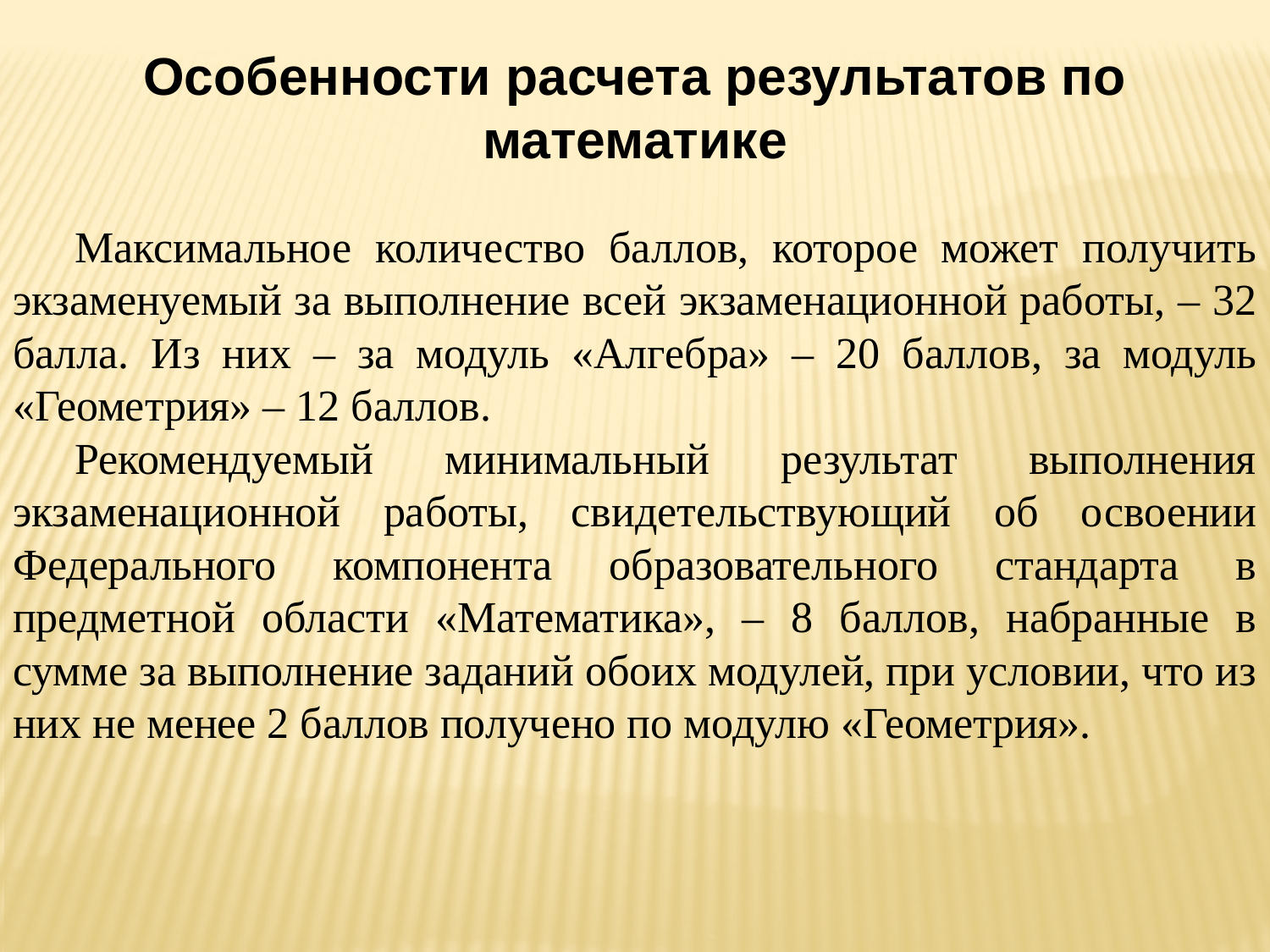

Особенности расчета результатов по математике
Максимальное количество баллов, которое может получить экзаменуемый за выполнение всей экзаменационной работы, – 32 балла. Из них – за модуль «Алгебра» – 20 баллов, за модуль «Геометрия» – 12 баллов.
Рекомендуемый минимальный результат выполнения экзаменационной работы, свидетельствующий об освоении Федерального компонента образовательного стандарта в предметной области «Математика», – 8 баллов, набранные в сумме за выполнение заданий обоих модулей, при условии, что из них не менее 2 баллов получено по модулю «Геометрия».